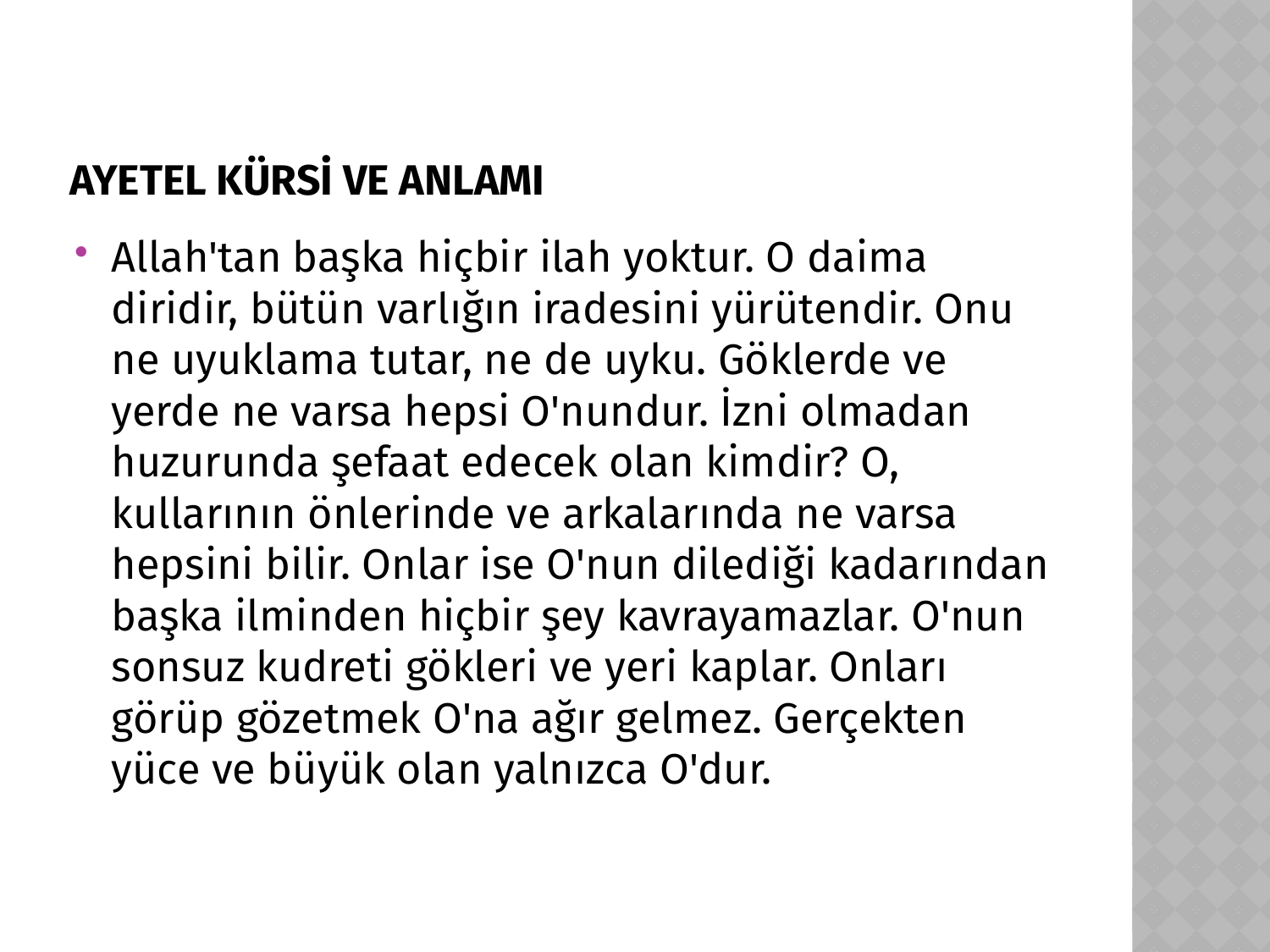

# AYETEL KÜRSİ VE ANLAMI
Allah'tan başka hiçbir ilah yoktur. O daima diridir, bütün varlığın iradesini yürütendir. Onu ne uyuklama tutar, ne de uyku. Göklerde ve yerde ne varsa hepsi O'nundur. İzni olmadan huzurunda şefaat edecek olan kimdir? O, kullarının önlerinde ve arkalarında ne varsa hepsini bilir. Onlar ise O'nun dilediği kadarından başka ilminden hiçbir şey kavrayamazlar. O'nun sonsuz kudreti gökleri ve yeri kaplar. Onları görüp gözetmek O'na ağır gelmez. Gerçekten yüce ve büyük olan yalnızca O'dur.